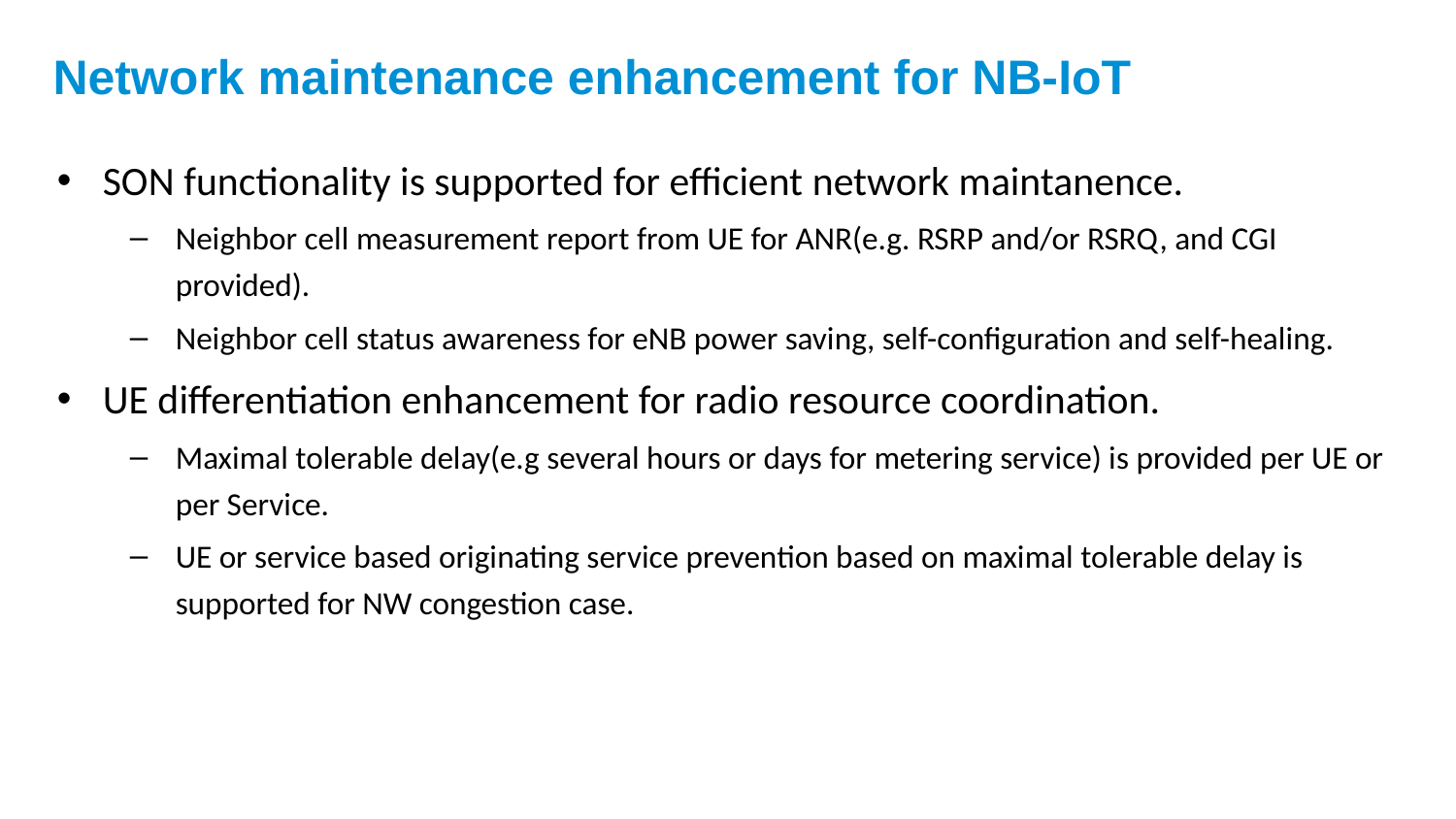

# Network maintenance enhancement for NB-IoT
SON functionality is supported for efficient network maintanence.
Neighbor cell measurement report from UE for ANR(e.g. RSRP and/or RSRQ, and CGI provided).
Neighbor cell status awareness for eNB power saving, self-configuration and self-healing.
UE differentiation enhancement for radio resource coordination.
Maximal tolerable delay(e.g several hours or days for metering service) is provided per UE or per Service.
UE or service based originating service prevention based on maximal tolerable delay is supported for NW congestion case.